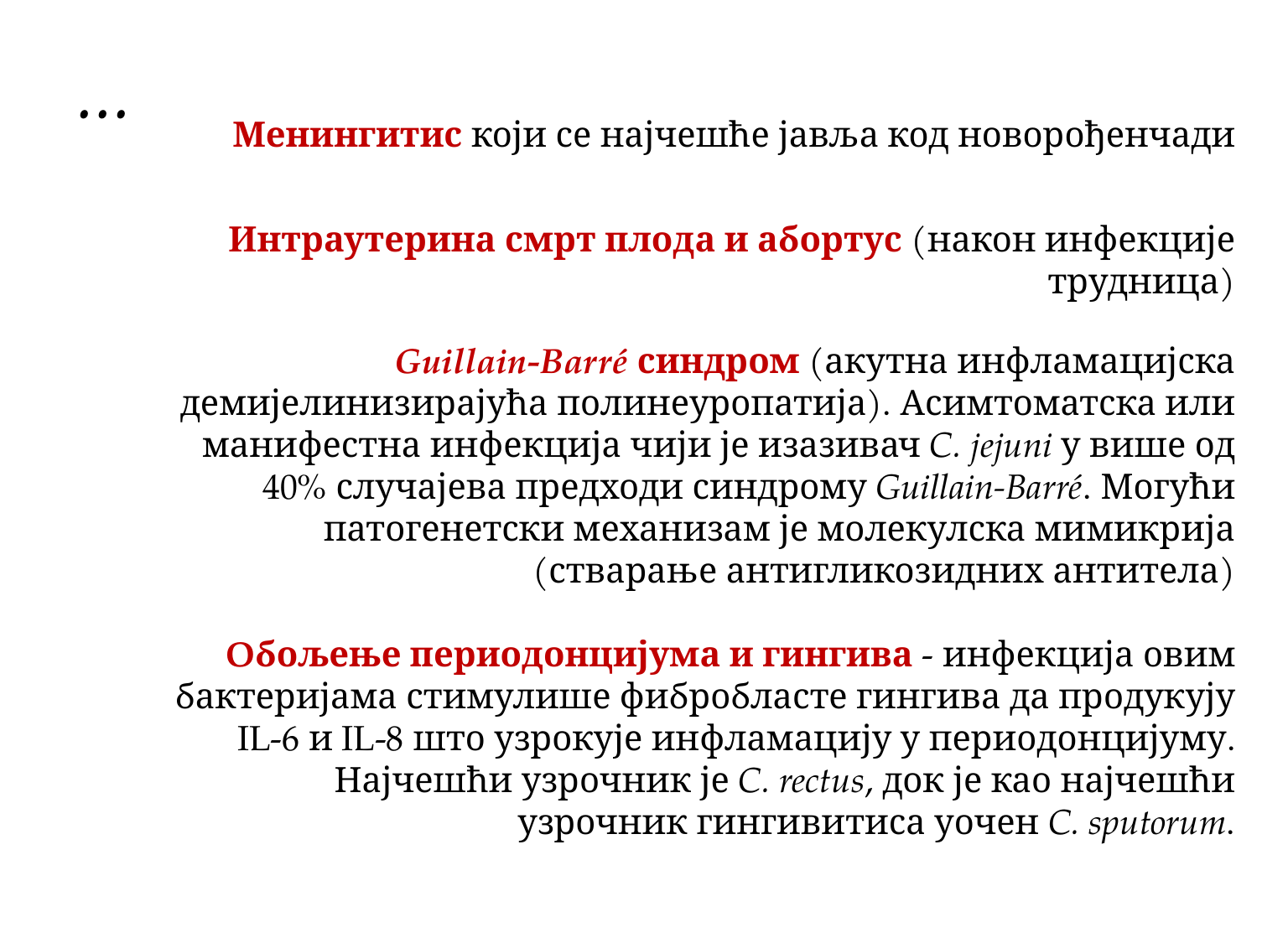

# ...
Менингитис који се најчешће јавља код новорођенчади

Интраутерина смрт плода и абортус (након инфекције трудница)

Guillain-Barré синдром (акутна инфламацијска демијелинизирајућа полинеуропатија). Асимтоматска или манифестна инфекција чији је изазивач C. jejuni у више од 40% случајева предходи синдрому Guillain-Barré. Могући патогенетски механизам је молекулска мимикрија (стварање антигликозидних антитела)

Oбољење периодонцијума и гингива - инфекција овим бактеријама стимулише фибробласте гингива да продукују IL-6 и IL-8 што узрокује инфламацију у периодонцијуму. Најчешћи узрочник је C. rectus, док је као најчешћи узрочник гингивитиса уочен C. sputorum.